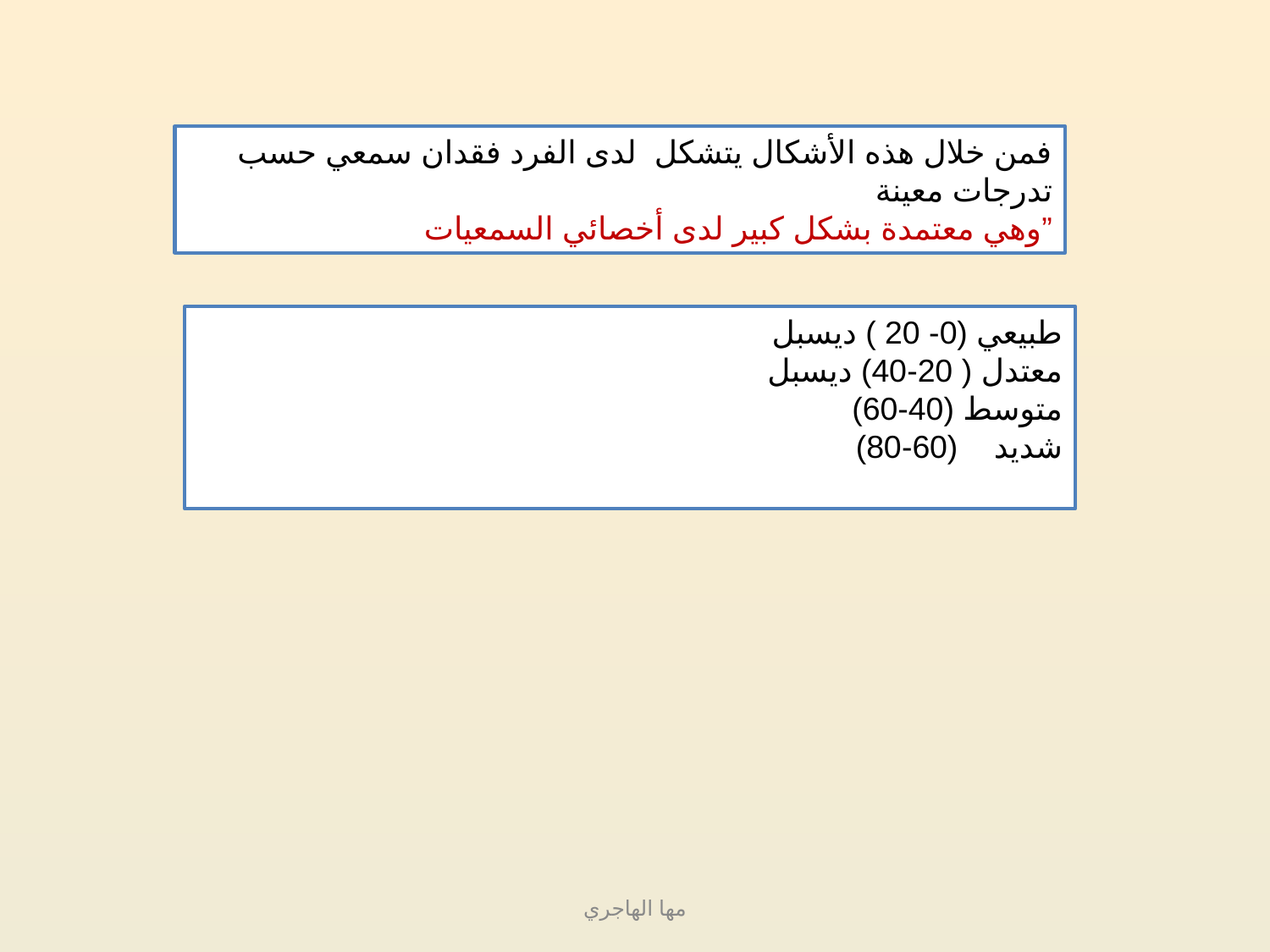

فمن خلال هذه الأشكال يتشكل  لدى الفرد فقدان سمعي حسب تدرجات معينة
”وهي معتمدة بشكل كبير لدى أخصائي السمعيات
طبيعي (0- 20 ) ديسبل
معتدل ( 20-40) ديسبل
متوسط (40-60)
شديد    (60-80)

مها الهاجري